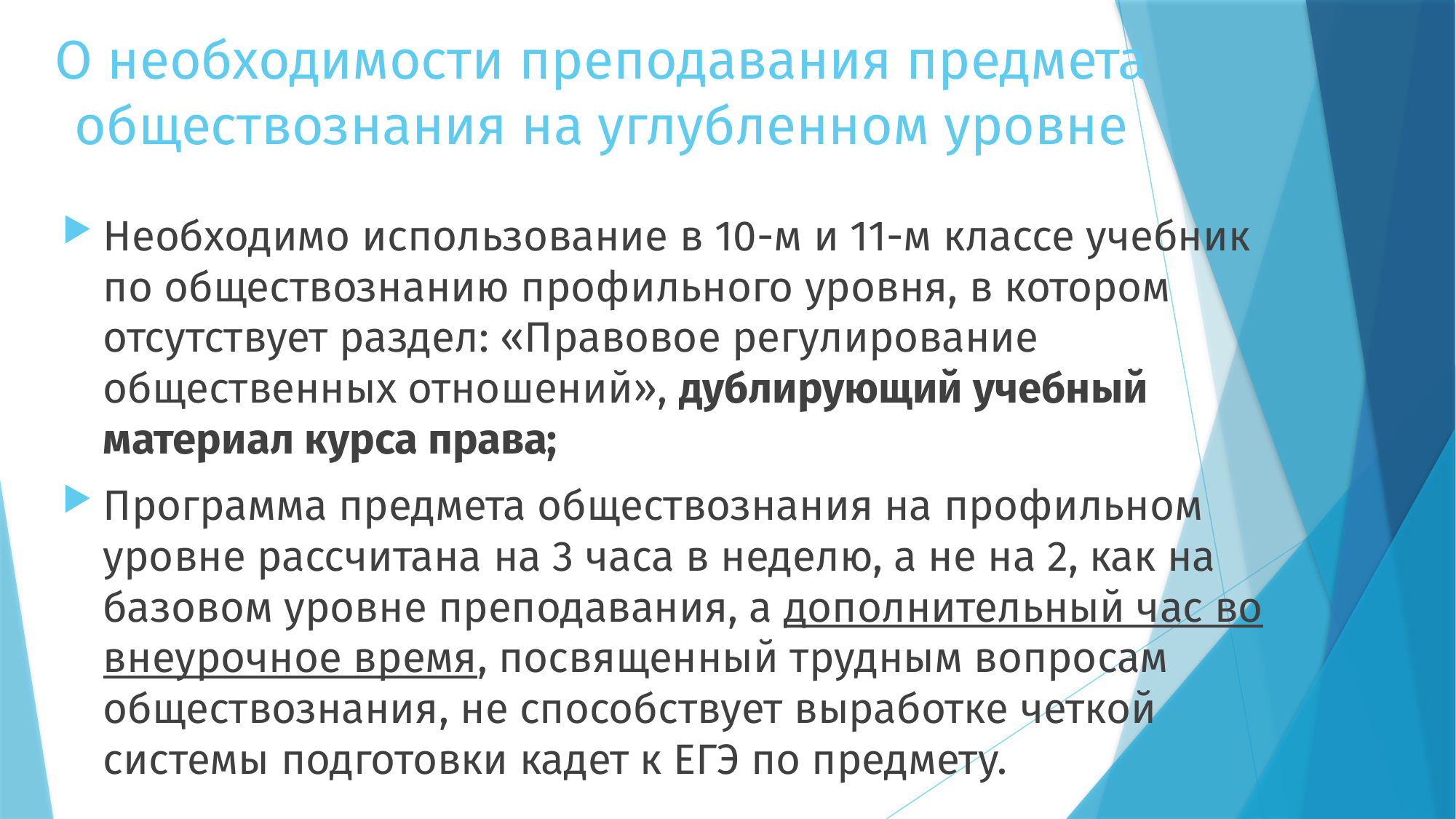

# О необходимости преподавания предмета обществознания на углубленном уровне
Необходимо использование в 10-м и 11-м классе учебник по обществознанию профильного уровня, в котором отсутствует раздел: «Правовое регулирование общественных отношений», дублирующий учебный материал курса права;
Программа предмета обществознания на профильном уровне рассчитана на 3 часа в неделю, а не на 2, как на базовом уровне преподавания, а дополнительный час во внеурочное время, посвященный трудным вопросам обществознания, не способствует выработке четкой системы подготовки кадет к ЕГЭ по предмету.